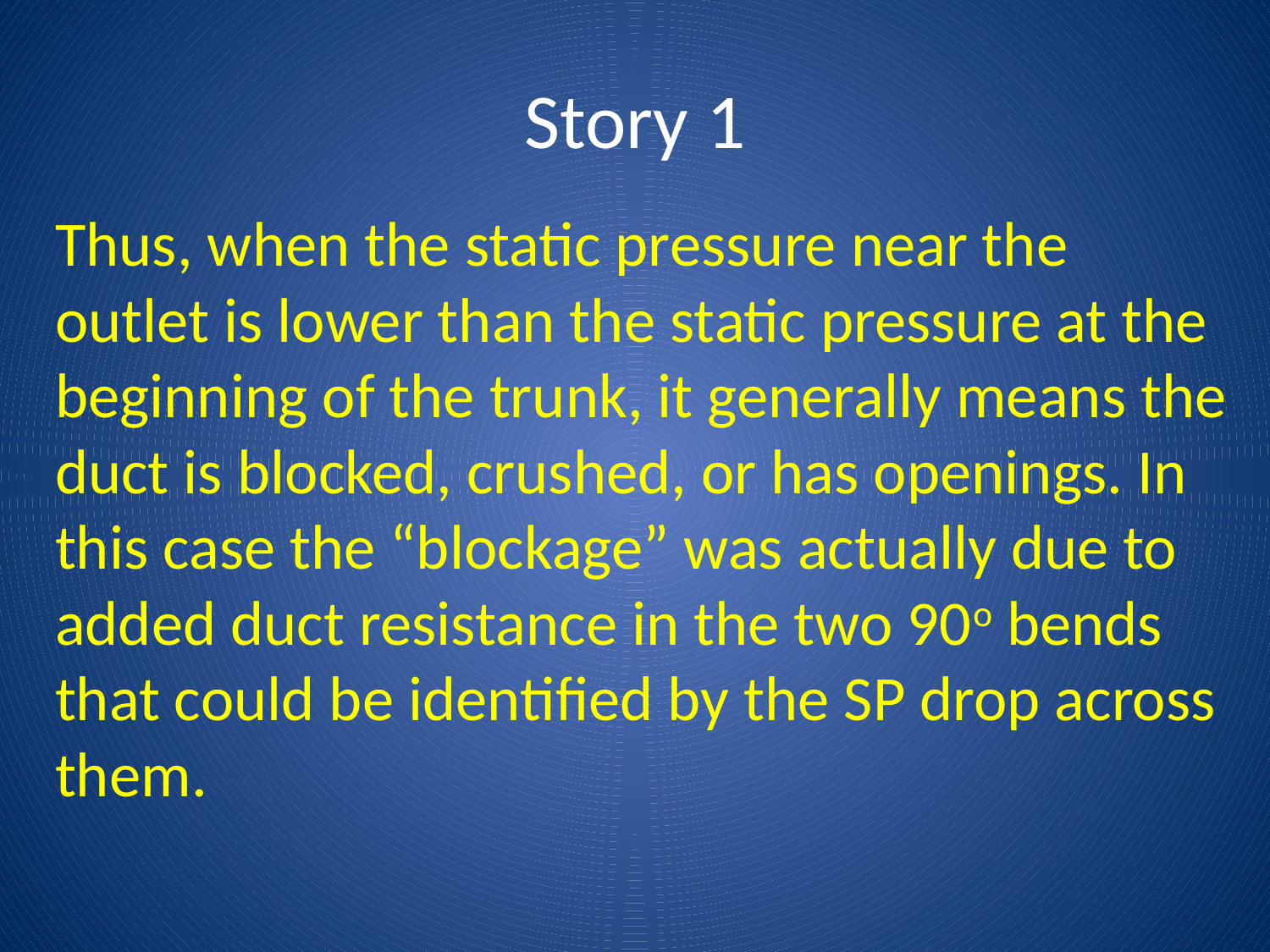

# Story 1
Thus, when the static pressure near the outlet is lower than the static pressure at the beginning of the trunk, it generally means the duct is blocked, crushed, or has openings. In this case the “blockage” was actually due to added duct resistance in the two 90o bends that could be identified by the SP drop across them.